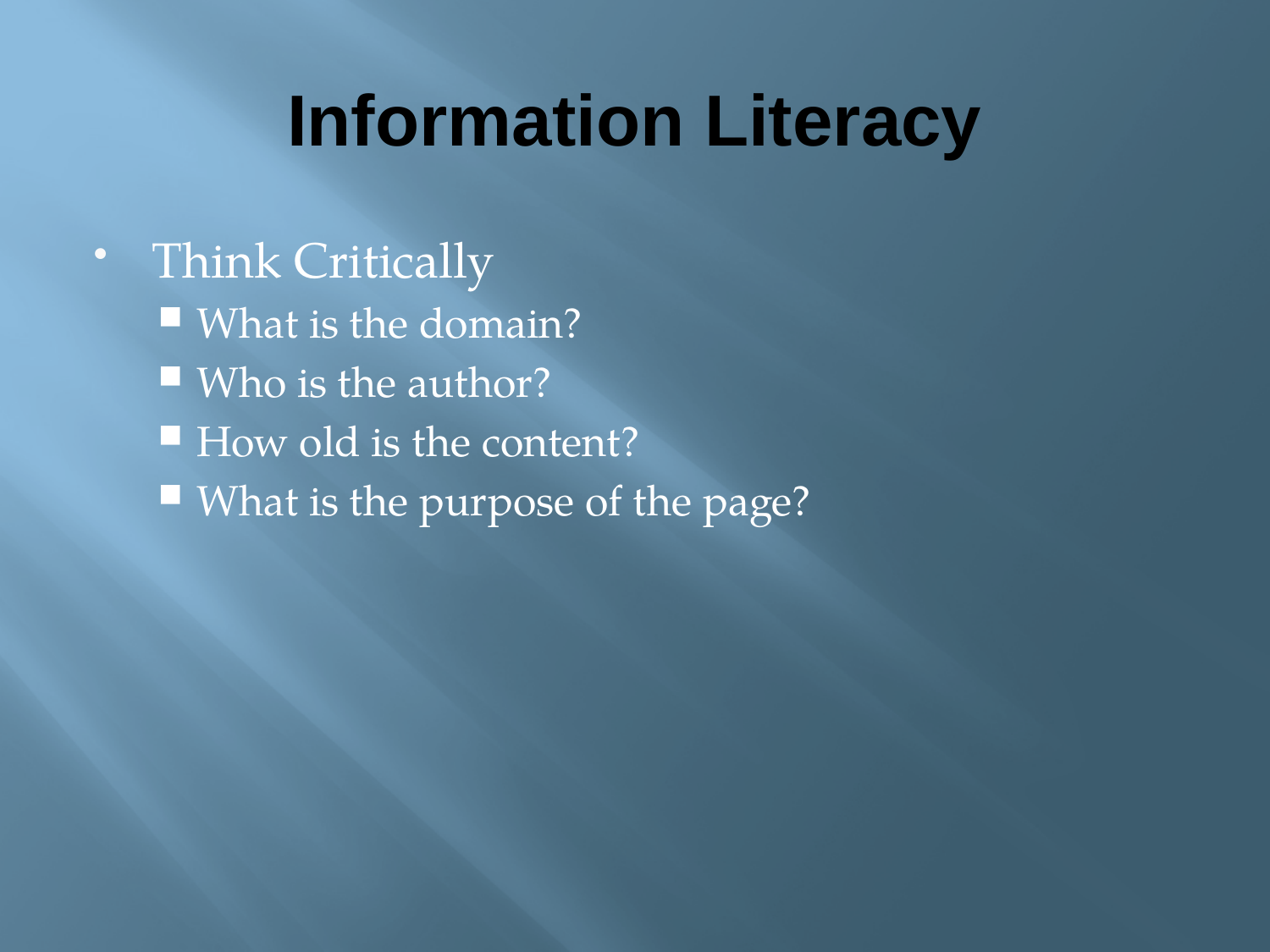

# Information Literacy
Think Critically
What is the domain?
Who is the author?
How old is the content?
What is the purpose of the page?